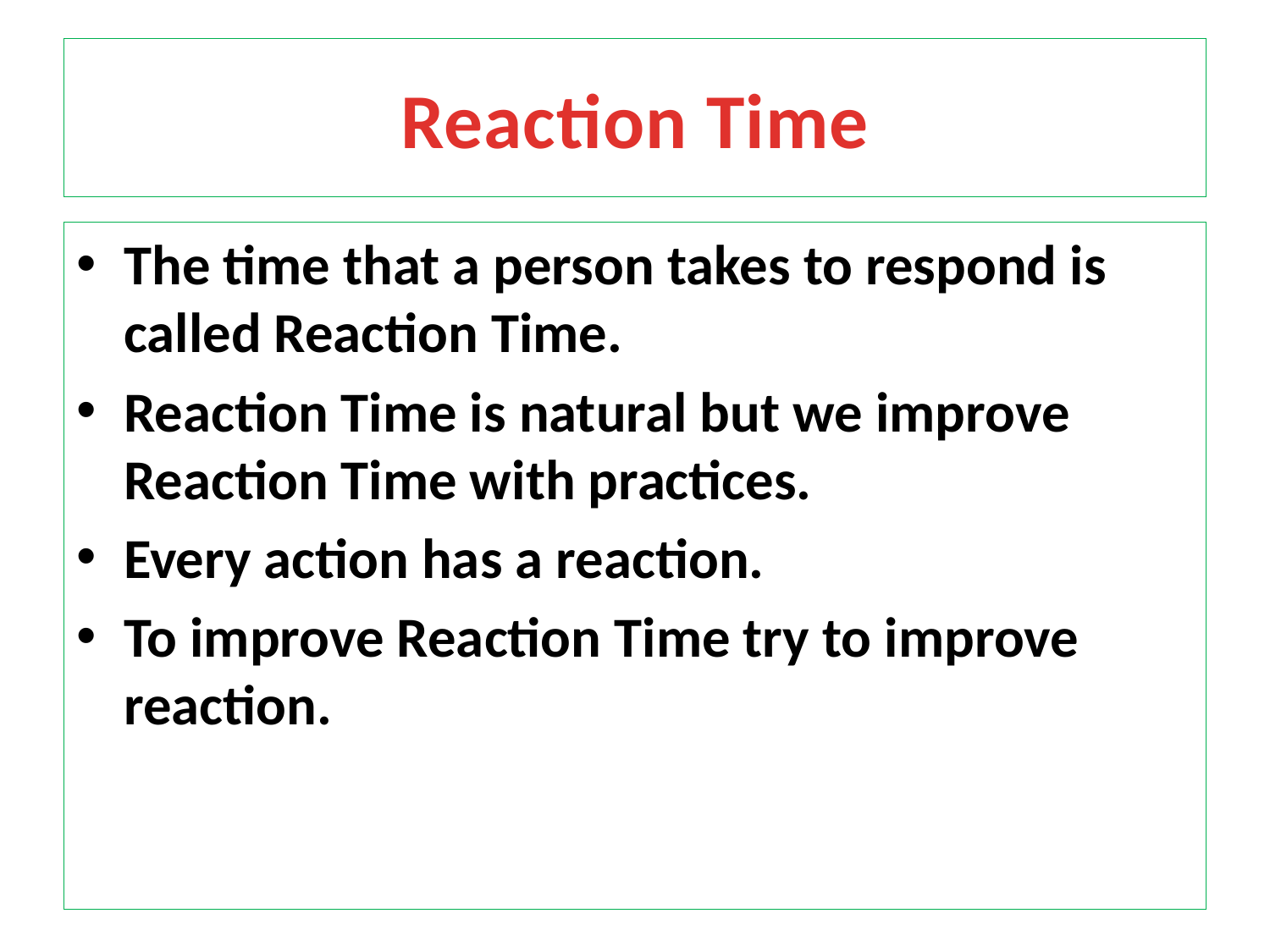

# Reaction Time
The time that a person takes to respond is called Reaction Time.
Reaction Time is natural but we improve Reaction Time with practices.
Every action has a reaction.
To improve Reaction Time try to improve reaction.